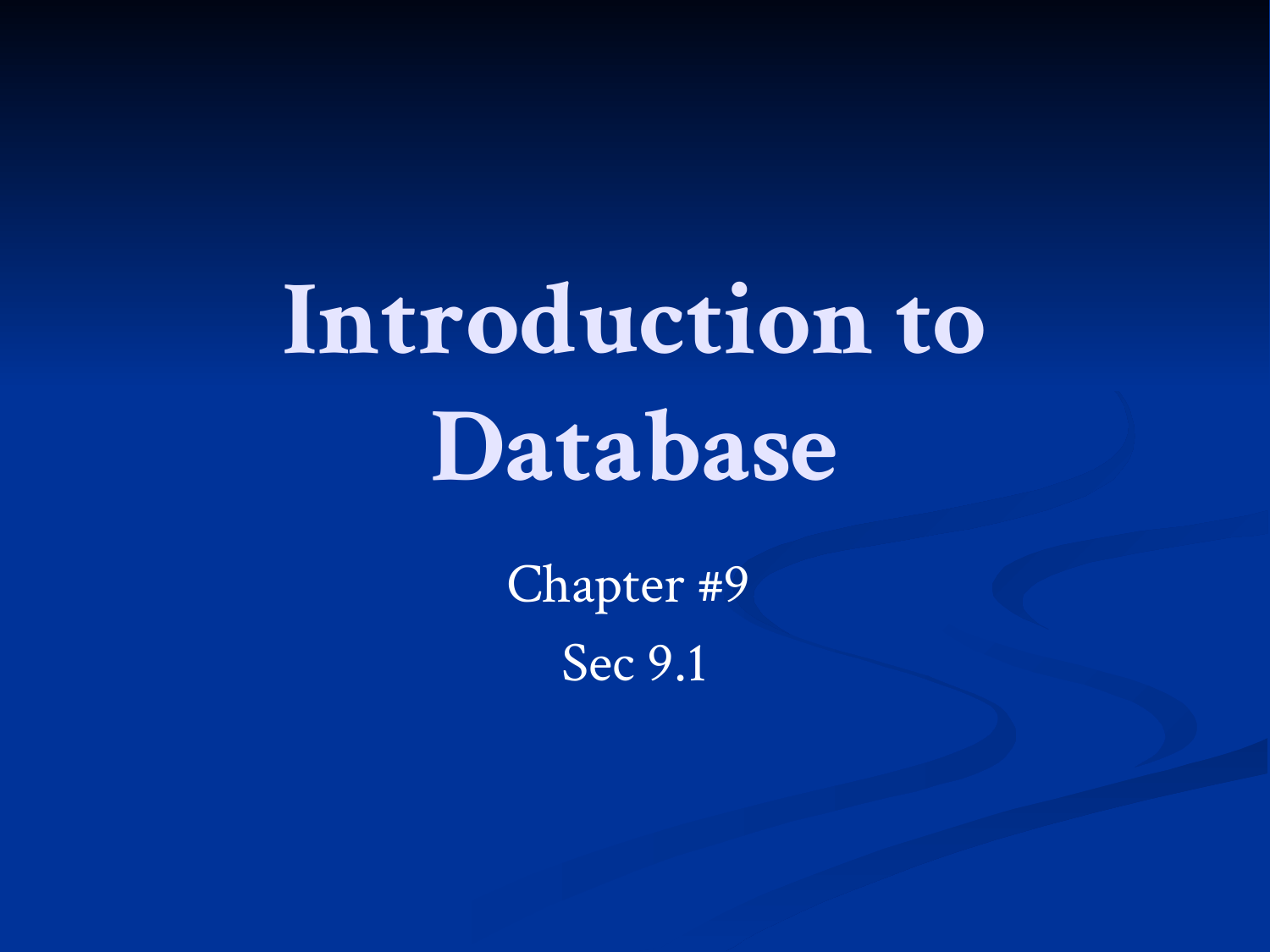

# Introduction to Database
Chapter #9
Sec 9.1